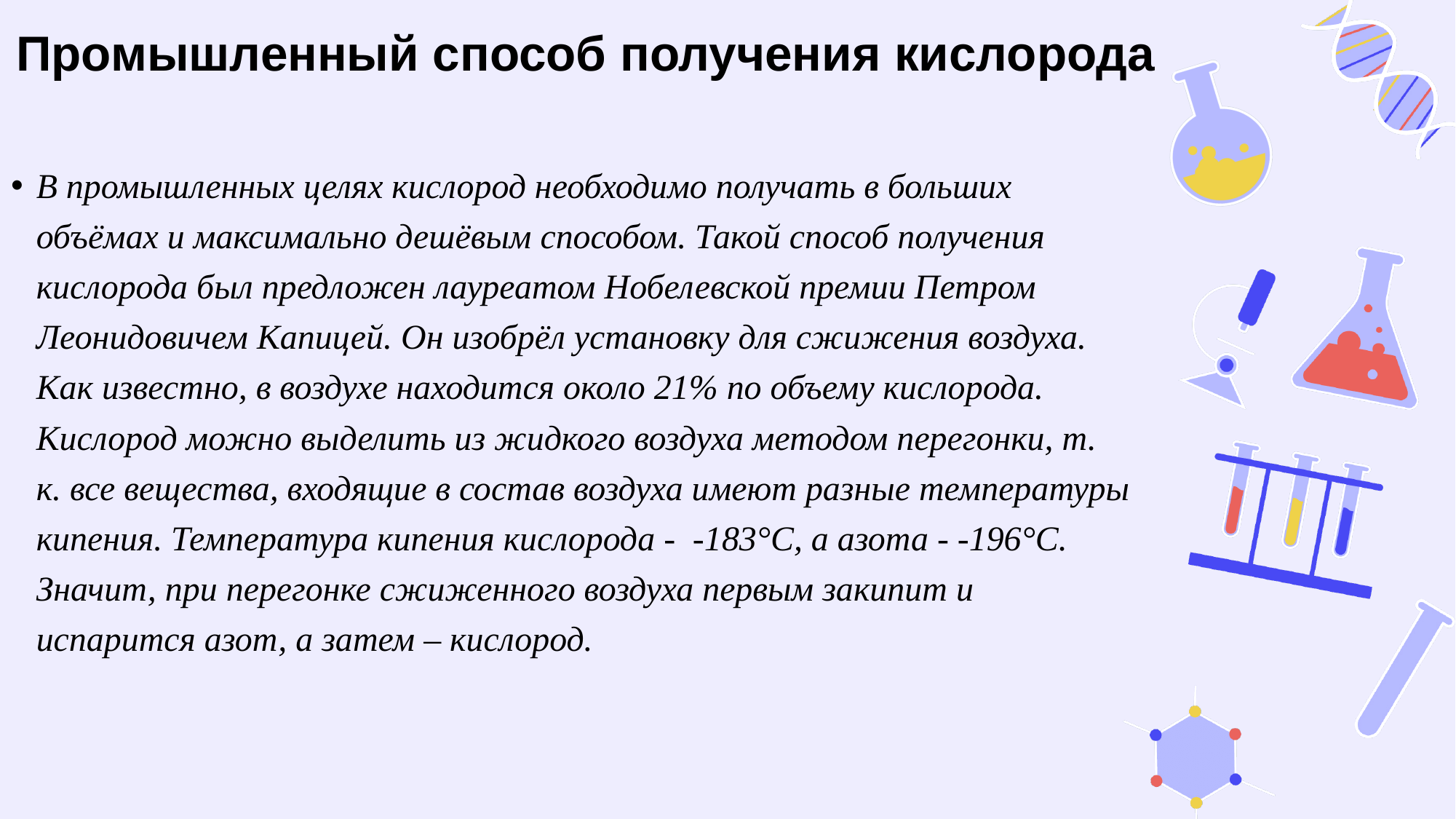

# Промышленный способ получения кислорода
В промышленных целях кислород необходимо получать в больших объёмах и максимально дешёвым способом. Такой способ получения кислорода был предложен лауреатом Нобелевской премии Петром Леонидовичем Капицей. Он изобрёл установку для сжижения воздуха. Как известно, в воздухе находится около 21% по объему кислорода. Кислород можно выделить из жидкого воздуха методом перегонки, т. к. все вещества, входящие в состав воздуха имеют разные температуры кипения. Температура кипения кислорода -  -183°С, а азота - -196°С. Значит, при перегонке сжиженного воздуха первым закипит и испарится азот, а затем – кислород.